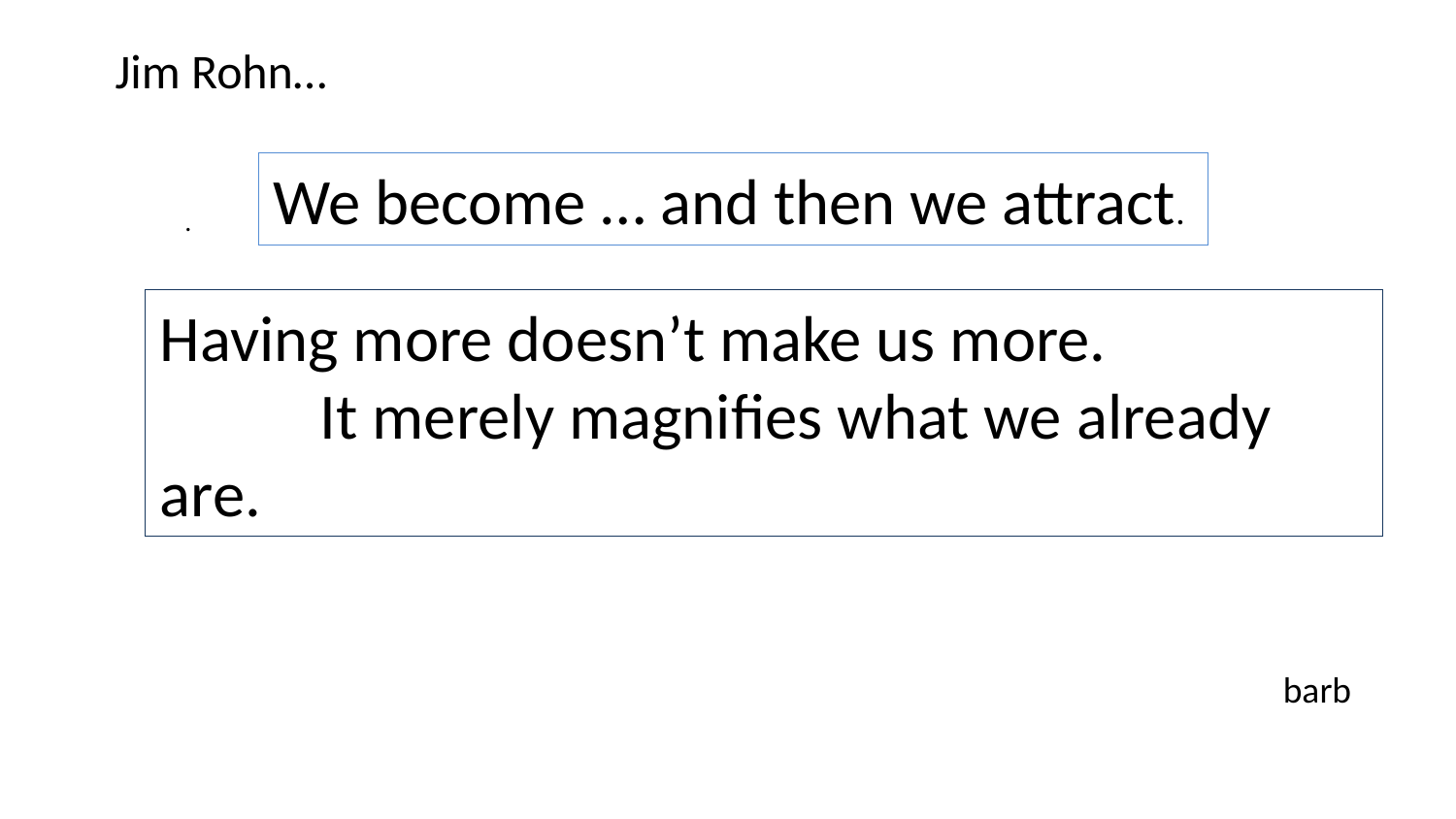

# Jim Rohn…
We become … and then we attract.
	.

Having more doesn’t make us more.
	 It merely magnifies what we already are.
barb